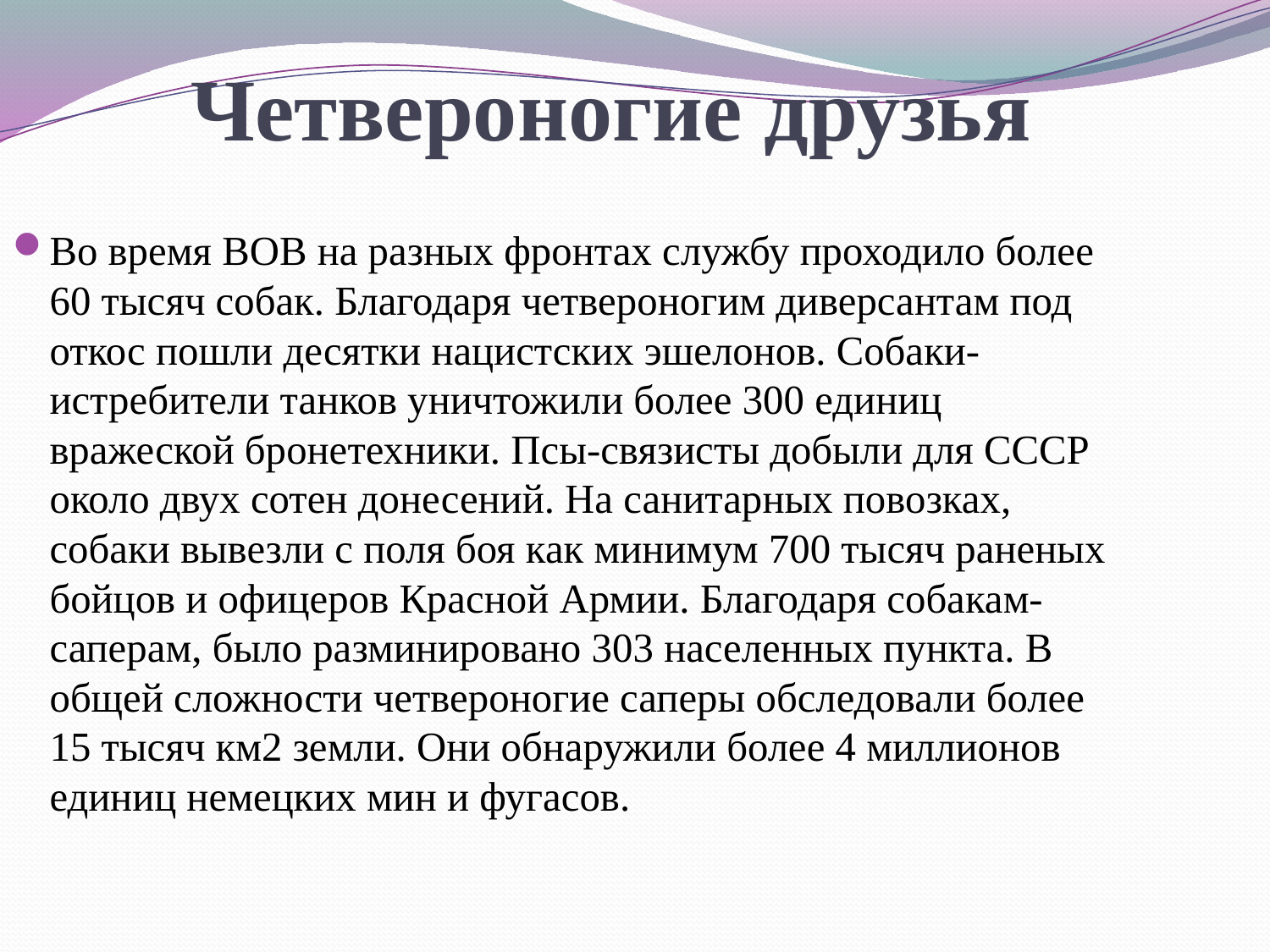

# Четвероногие друзья
Во время ВОВ на разных фронтах службу проходило более 60 тысяч собак. Благодаря четвероногим диверсантам под откос пошли десятки нацистских эшелонов. Собаки-истребители танков уничтожили более 300 единиц вражеской бронетехники. Псы-связисты добыли для СССР около двух сотен донесений. На санитарных повозках, собаки вывезли с поля боя как минимум 700 тысяч раненых бойцов и офицеров Красной Армии. Благодаря собакам-саперам, было разминировано 303 населенных пункта. В общей сложности четвероногие саперы обследовали более 15 тысяч км2 земли. Они обнаружили более 4 миллионов единиц немецких мин и фугасов.